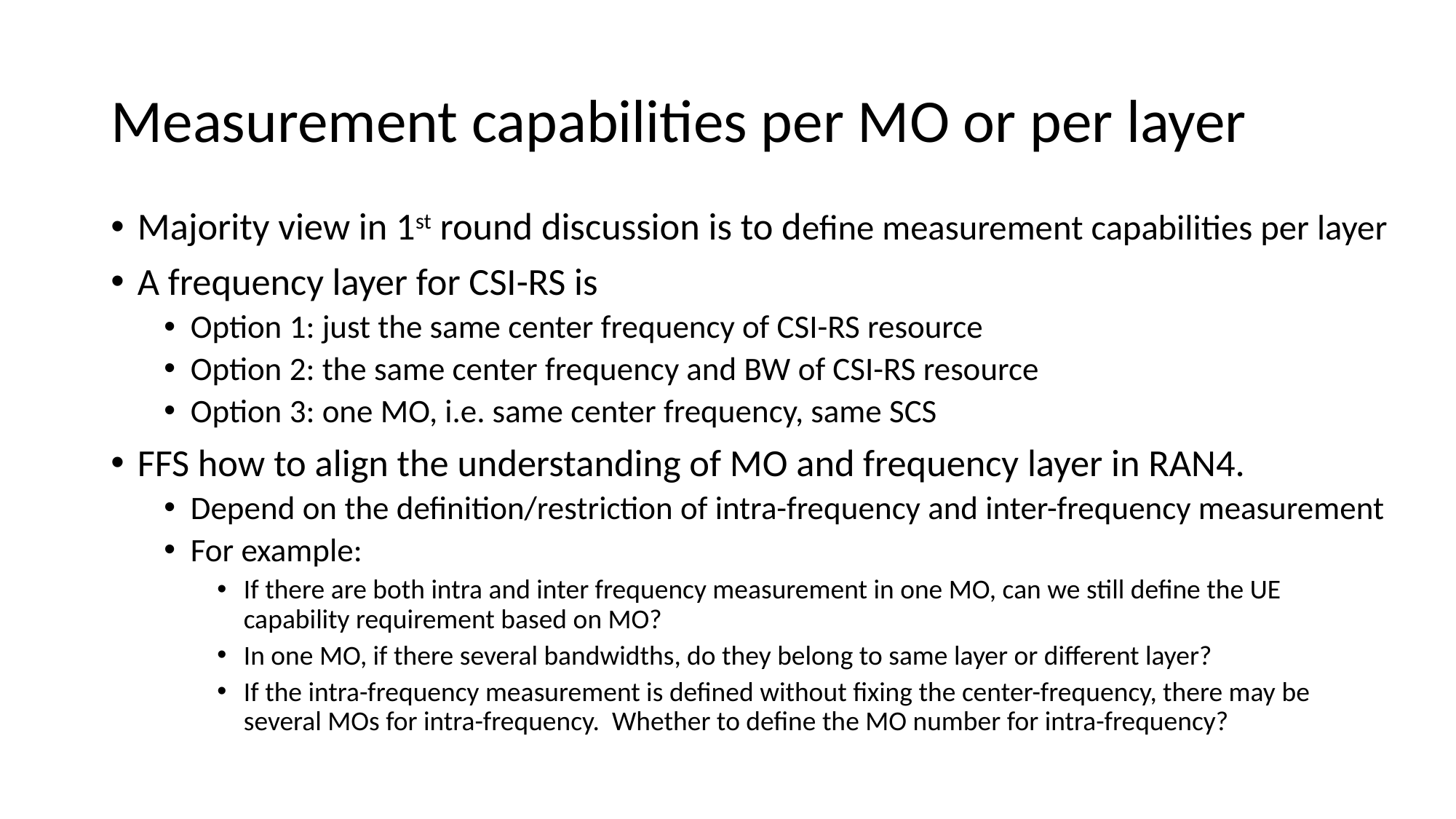

# Measurement capabilities per MO or per layer
Majority view in 1st round discussion is to define measurement capabilities per layer
A frequency layer for CSI-RS is
Option 1: just the same center frequency of CSI-RS resource
Option 2: the same center frequency and BW of CSI-RS resource
Option 3: one MO, i.e. same center frequency, same SCS
FFS how to align the understanding of MO and frequency layer in RAN4.
Depend on the definition/restriction of intra-frequency and inter-frequency measurement
For example:
If there are both intra and inter frequency measurement in one MO, can we still define the UE capability requirement based on MO?
In one MO, if there several bandwidths, do they belong to same layer or different layer?
If the intra-frequency measurement is defined without fixing the center-frequency, there may be several MOs for intra-frequency.  Whether to define the MO number for intra-frequency?